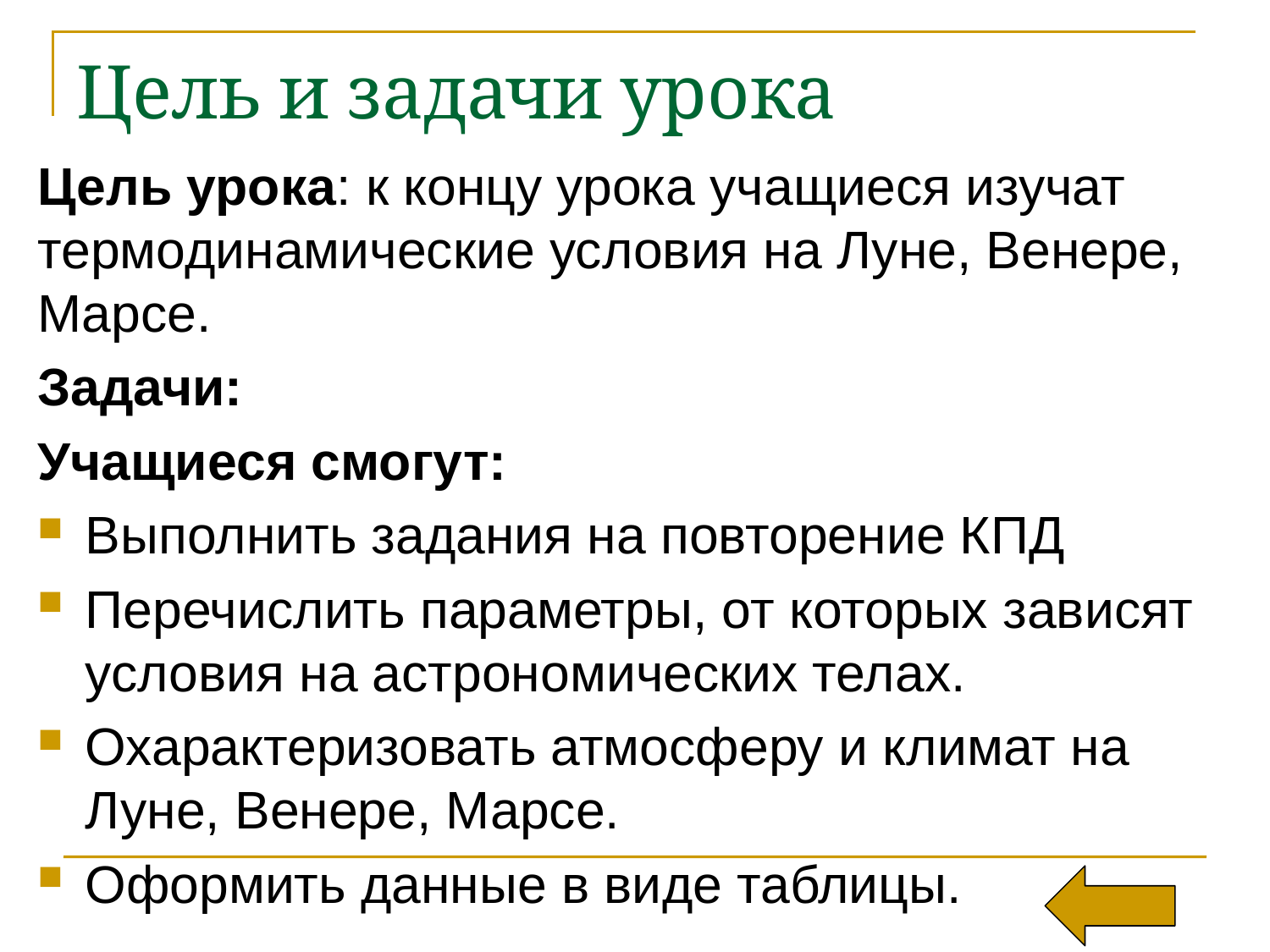

# Цель и задачи урока
Цель урока: к концу урока учащиеся изучат термодинамические условия на Луне, Венере, Марсе.
Задачи:
Учащиеся смогут:
Выполнить задания на повторение КПД
Перечислить параметры, от которых зависят условия на астрономических телах.
Охарактеризовать атмосферу и климат на Луне, Венере, Марсе.
Оформить данные в виде таблицы.